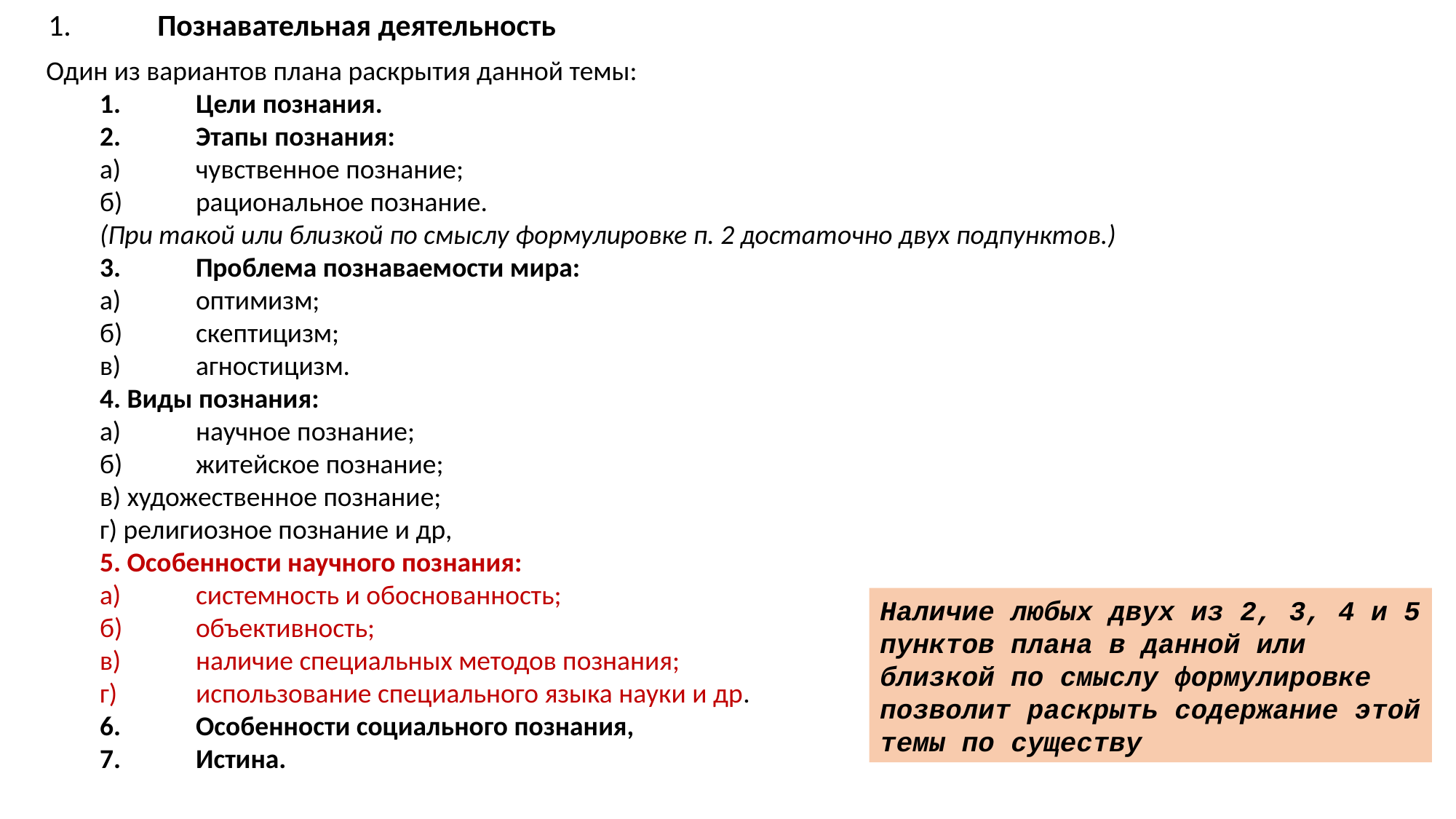

1.	Познавательная деятельность
Один из вариантов плана раскрытия данной темы:
1.	Цели познания.
2.	Этапы познания:
а)	чувственное познание;
б)	рациональное познание.
(При такой или близкой по смыслу формулировке п. 2 достаточно двух подпунктов.)
3.	Проблема познаваемости мира:
а)	оптимизм;
б)	скептицизм;
в)	агностицизм.
4. Виды познания:
а)	научное познание;
б)	житейское познание;
в) художественное познание;
г) религиозное познание и др,
5. Особенности научного познания:
а)	системность и обоснованность;
б)	объективность;
в)	наличие специальных методов познания;
г)	использование специального языка науки и др.
6.	Особенности социального познания,
7.	Истина.
Наличие любых двух из 2, 3, 4 и 5 пунктов плана в данной или близкой по смыслу формулировке позволит раскрыть содержание этой темы по существу